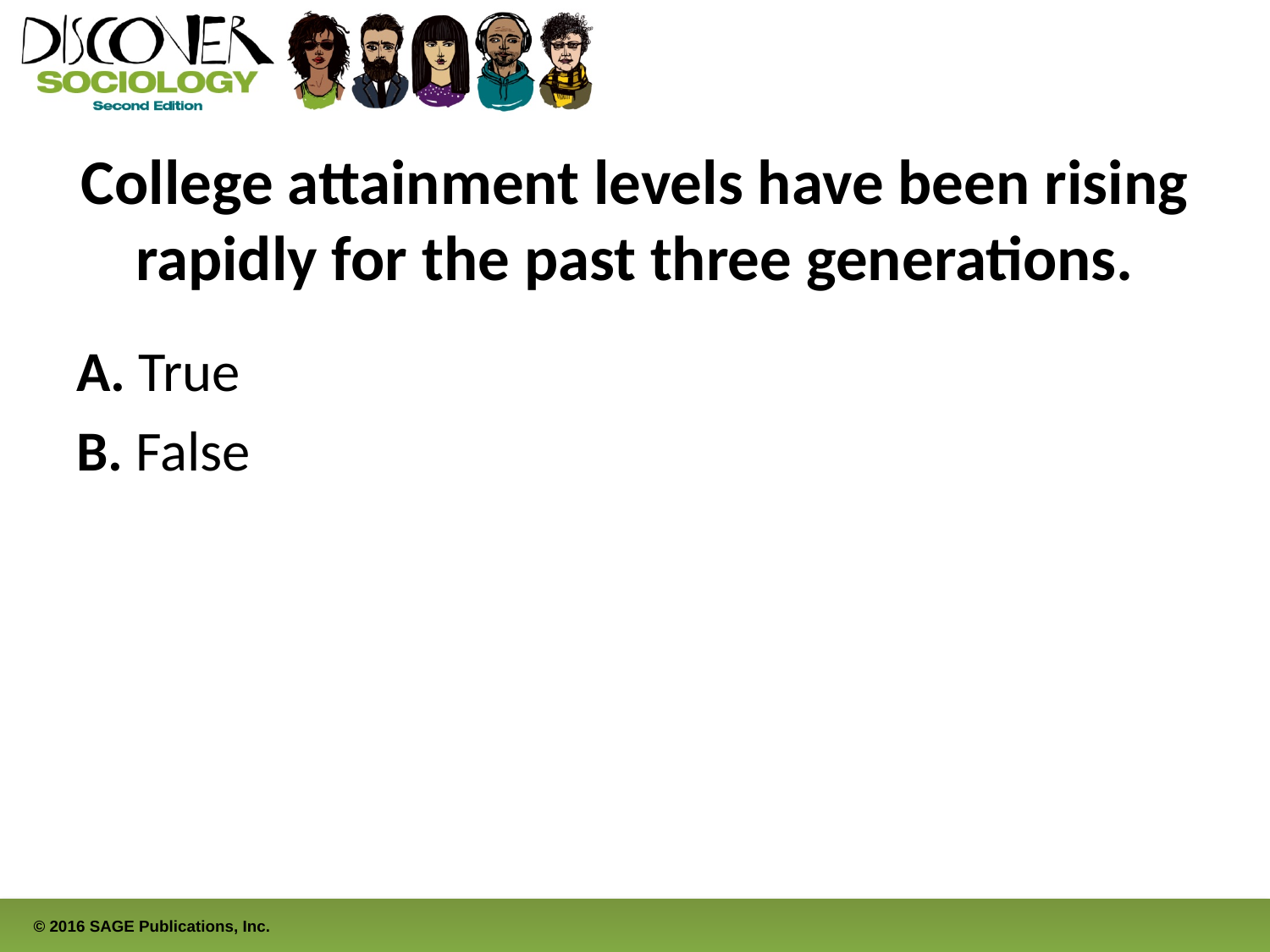

# College attainment levels have been rising rapidly for the past three generations.
A. True
B. False